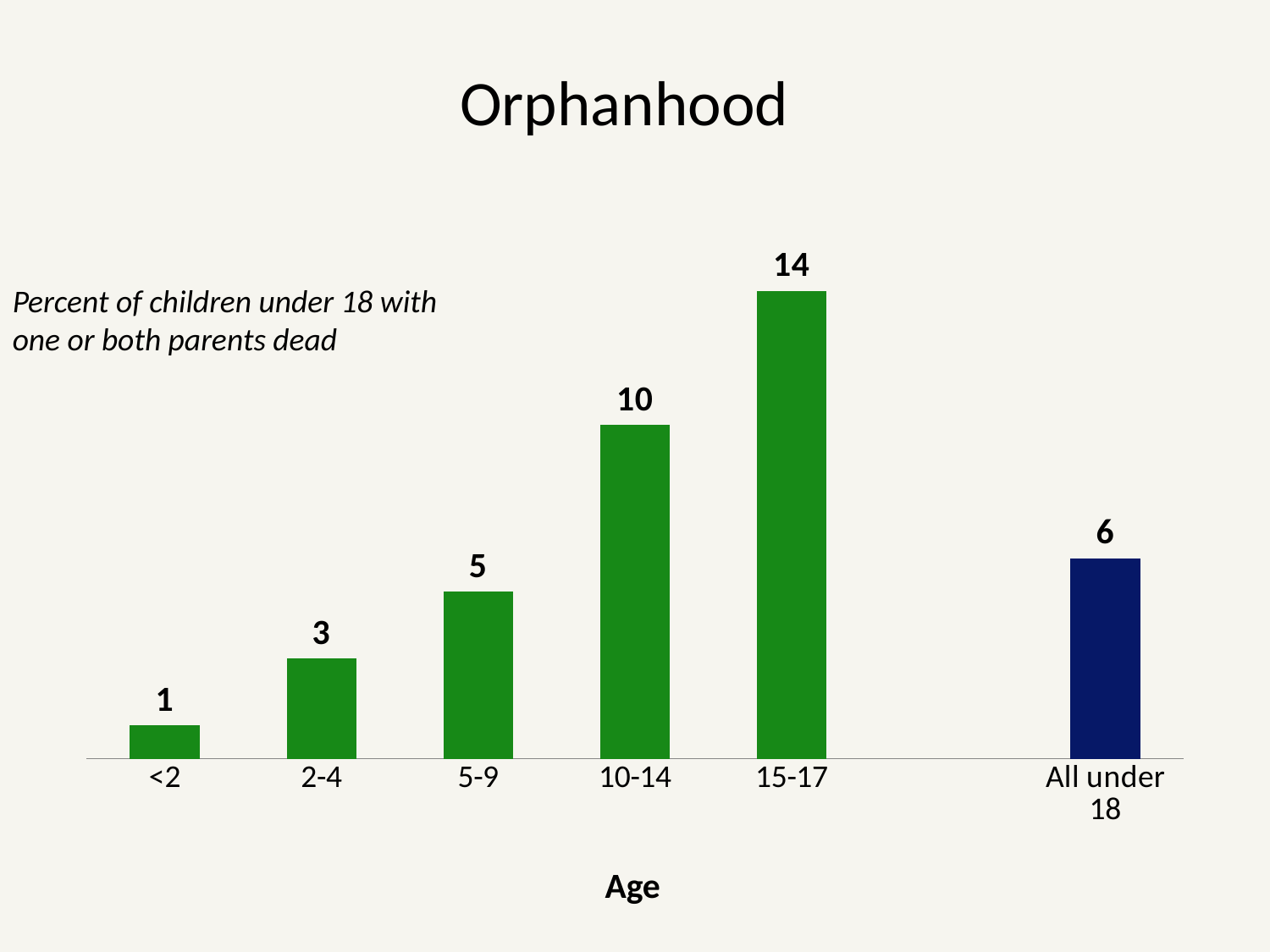

# Orphanhood

### Chart

| Category | Series 1 |
|---|---|
| <2 | 1.0 |
| 2-4 | 3.0 |
| 5-9 | 5.0 |
| 10-14 | 10.0 |
| 15-17 | 14.0 |
|  | None |
| All under 18 | 6.0 |
Percent of children under 18 with one or both parents dead
Age